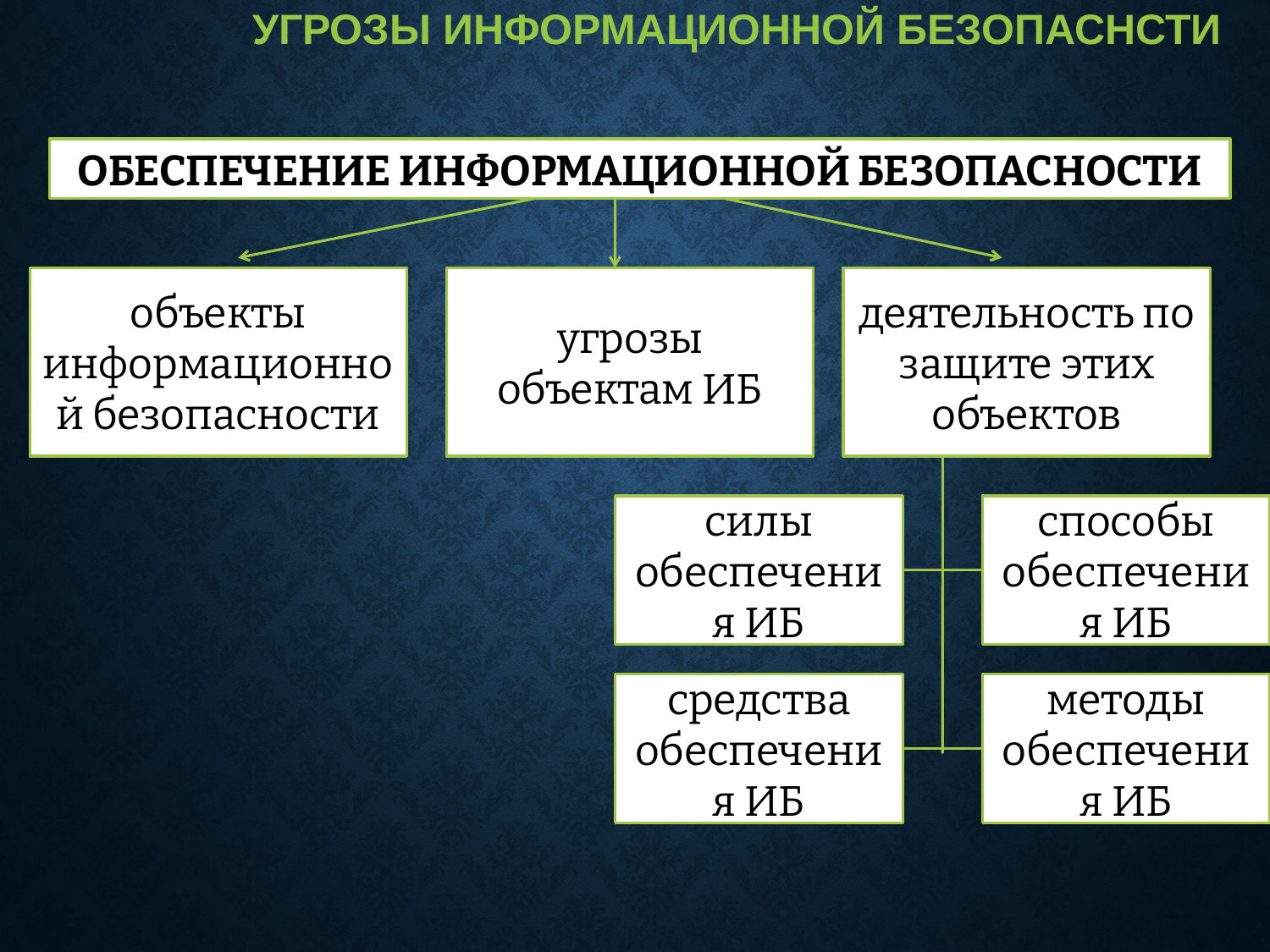

# УГРОЗЫ ИНФОРМАЦИОННОЙ БЕЗОПАСНСТИ
ОБЕСПЕЧЕНИЕ ИНФОРМАЦИОННОЙ БЕЗОПАСНОСТИ
объекты информационной безопасности
угрозы объектам ИБ
деятельность по защите этих объектов
силы обеспечения ИБ
способы обеспечения ИБ
средства обеспечения ИБ
методы обеспечения ИБ